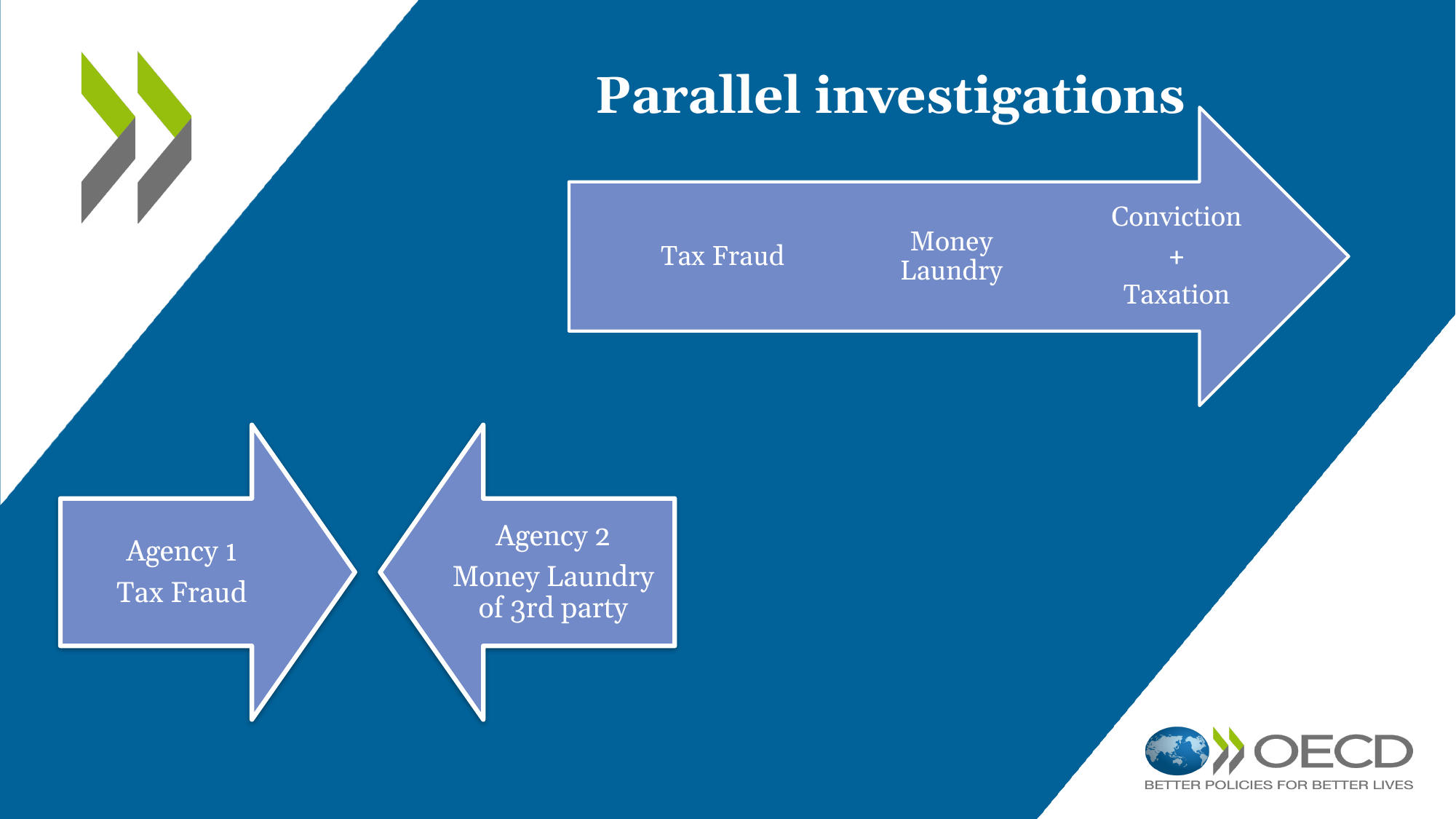

Conviction
+
Taxation
Money Laundry
Tax Fraud
Parallel investigations
Agency 1
Tax Fraud
Agency 2
Money Laundry of 3rd party